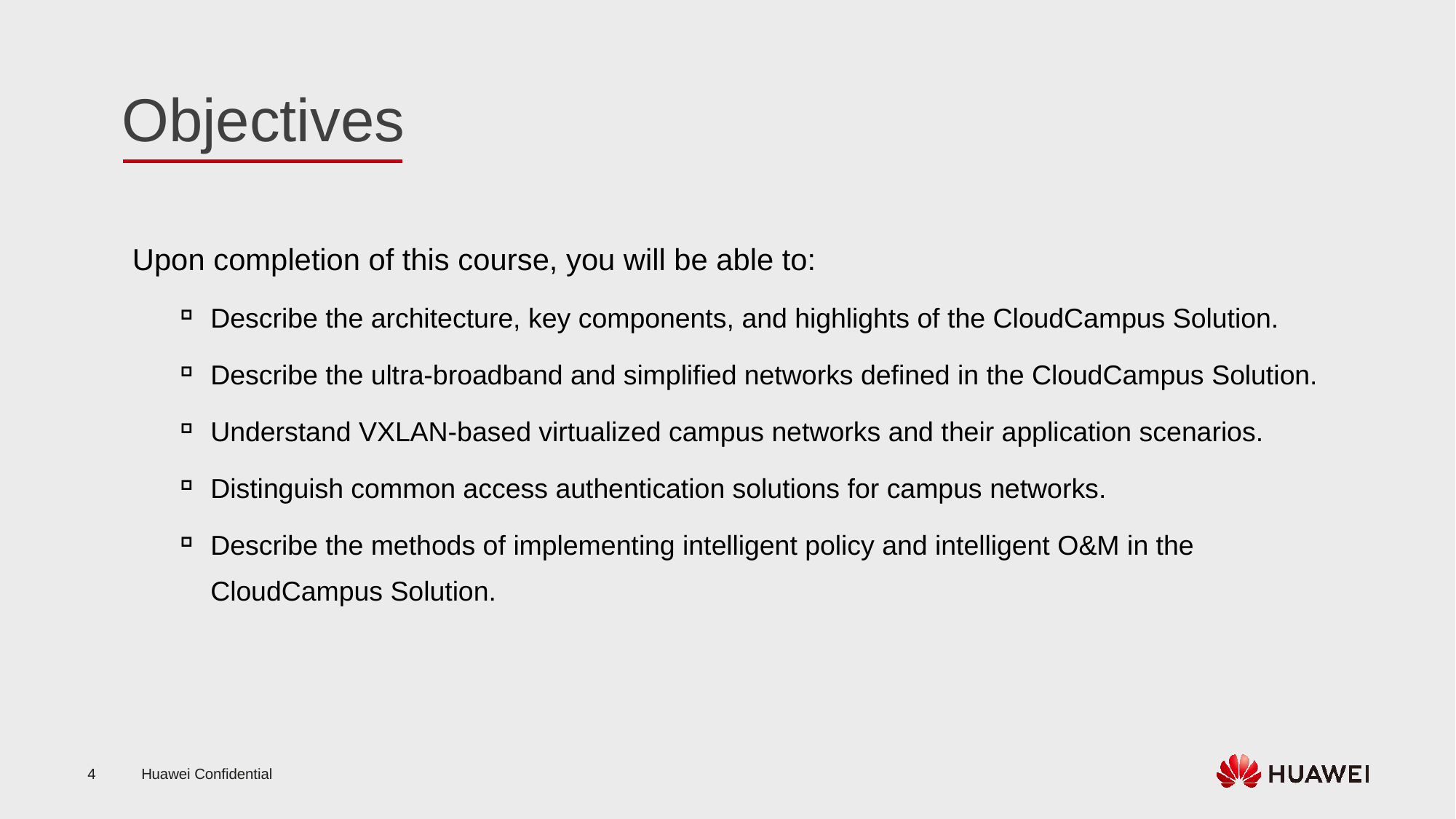

Upon completion of this course, you will be able to:
Describe the architecture, key components, and highlights of the CloudCampus Solution.
Describe the ultra-broadband and simplified networks defined in the CloudCampus Solution.
Understand VXLAN-based virtualized campus networks and their application scenarios.
Distinguish common access authentication solutions for campus networks.
Describe the methods of implementing intelligent policy and intelligent O&M in the CloudCampus Solution.